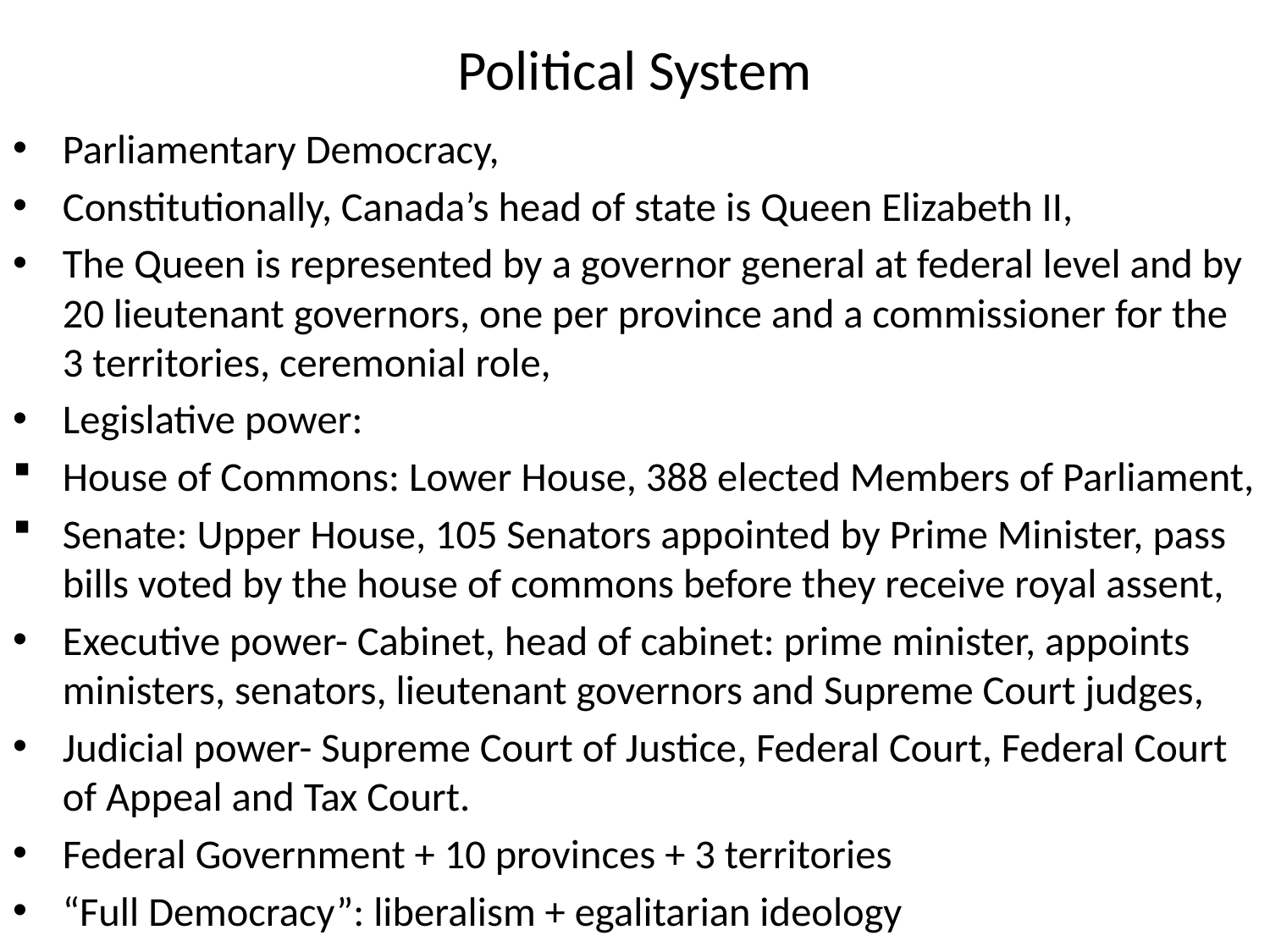

# Political System
Parliamentary Democracy,
Constitutionally, Canada’s head of state is Queen Elizabeth II,
The Queen is represented by a governor general at federal level and by 20 lieutenant governors, one per province and a commissioner for the 3 territories, ceremonial role,
Legislative power:
House of Commons: Lower House, 388 elected Members of Parliament,
Senate: Upper House, 105 Senators appointed by Prime Minister, pass bills voted by the house of commons before they receive royal assent,
Executive power- Cabinet, head of cabinet: prime minister, appoints ministers, senators, lieutenant governors and Supreme Court judges,
Judicial power- Supreme Court of Justice, Federal Court, Federal Court of Appeal and Tax Court.
Federal Government + 10 provinces + 3 territories
“Full Democracy”: liberalism + egalitarian ideology